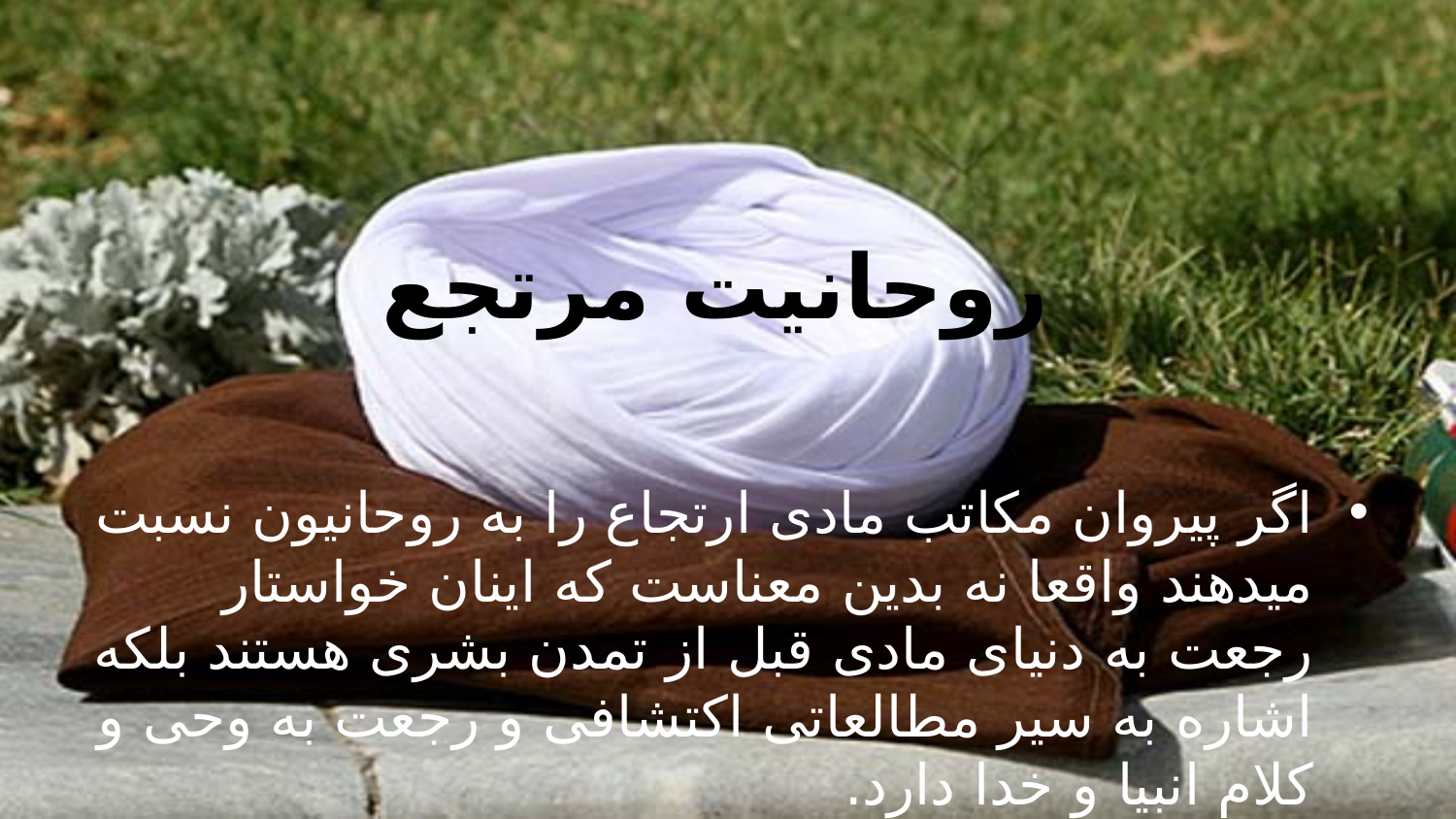

# روحانیت مرتجع
اگر پیروان مکاتب مادی ارتجاع را به روحانیون نسبت میدهند واقعا نه بدین معناست که اینان خواستار رجعت به دنیای مادی قبل از تمدن بشری هستند بلکه اشاره به سیر مطالعاتی اکتشافی و رجعت به وحی و کلام انبیا و خدا دارد.